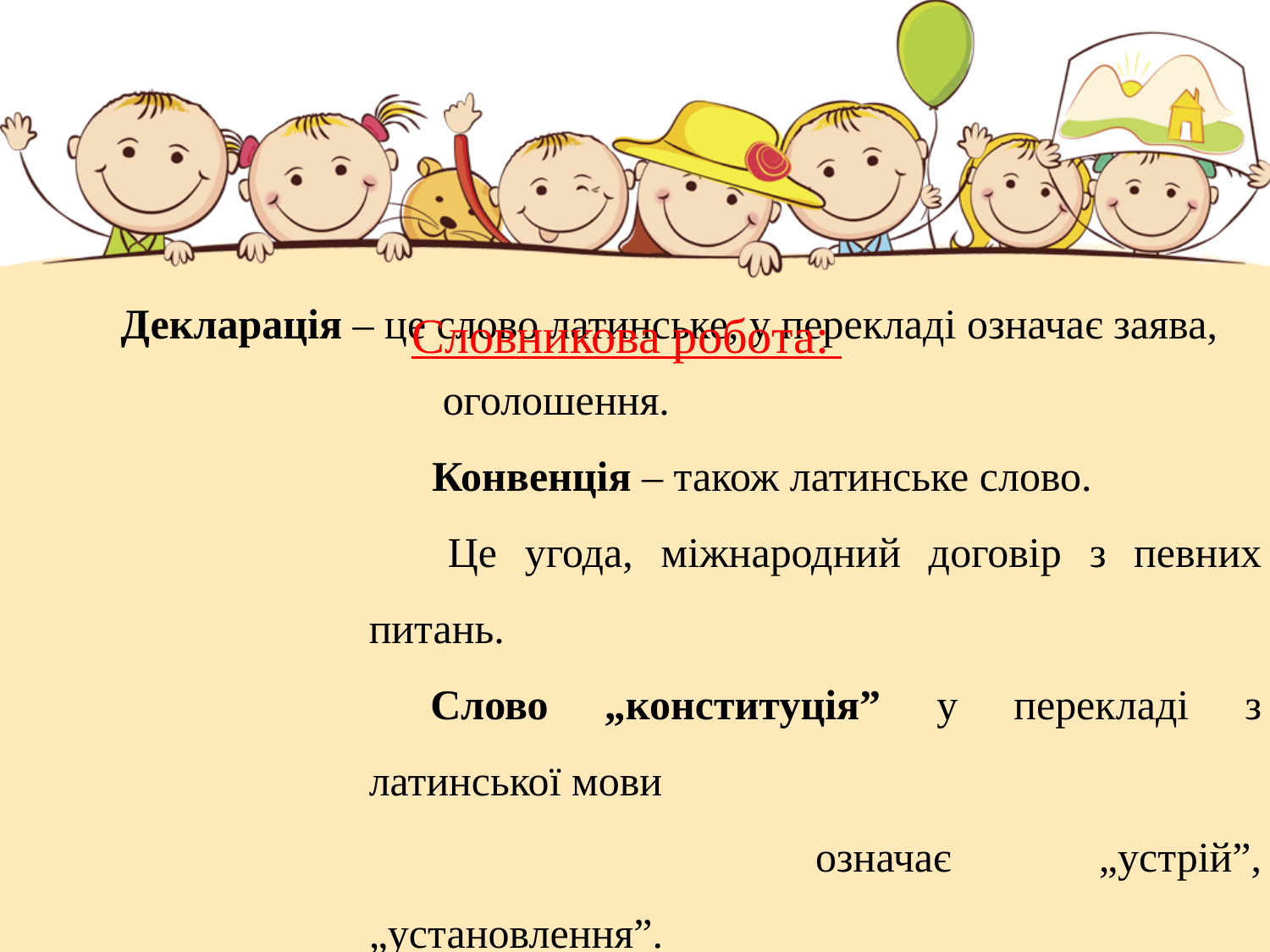

Словникова робота:
Декларація – це слово латинське, у перекладі означає заява,
 оголошення.
Конвенція – також латинське слово.
 Це угода, міжнародний договір з певних питань.
Слово „конституція” у перекладі з латинської мови
 означає „устрій”, „установлення”.